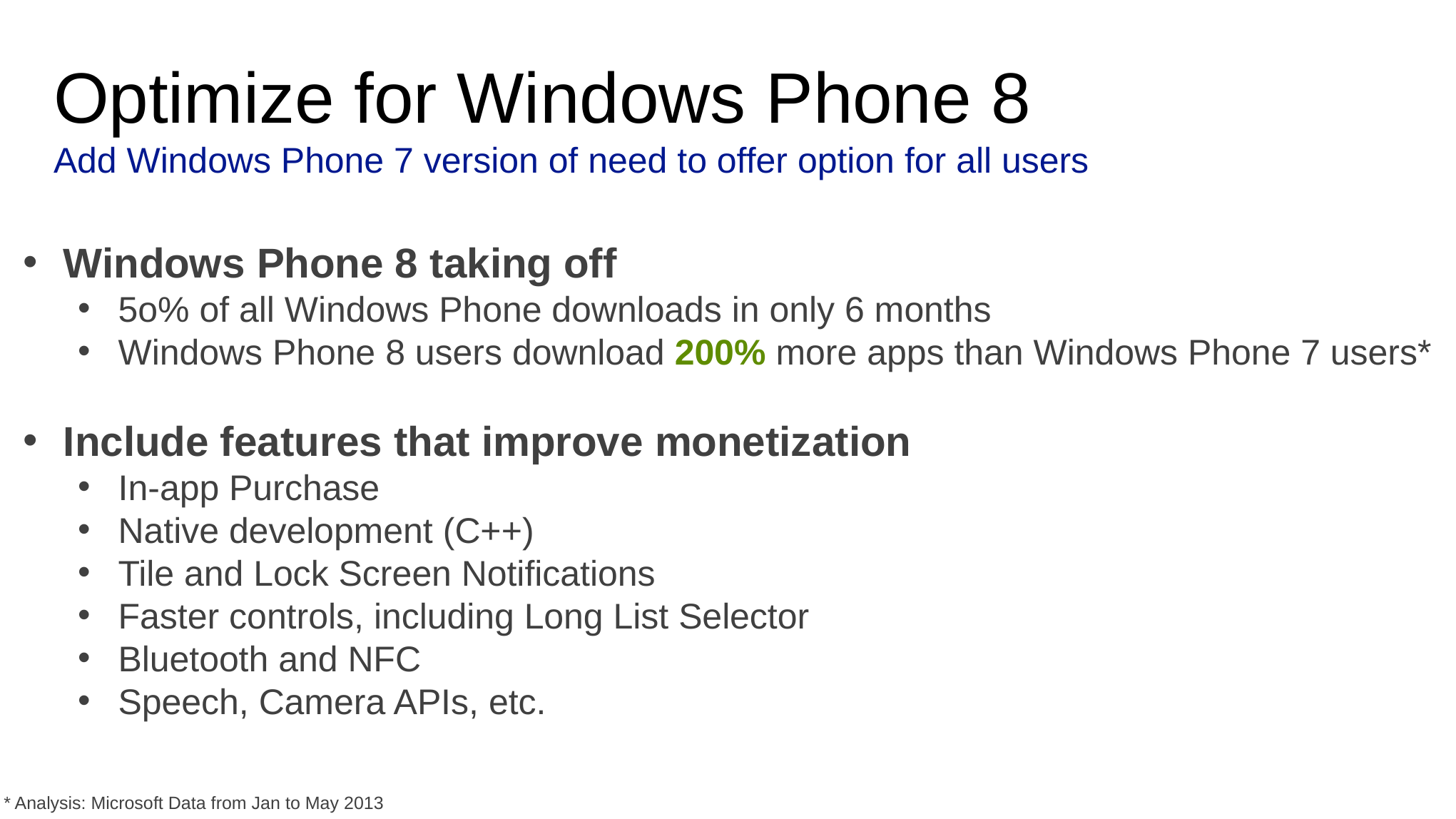

# Optimize for Windows Phone 8 Add Windows Phone 7 version of need to offer option for all users
Windows Phone 8 taking off
5o% of all Windows Phone downloads in only 6 months
Windows Phone 8 users download 200% more apps than Windows Phone 7 users*

Include features that improve monetization
In-app Purchase
Native development (C++)
Tile and Lock Screen Notifications
Faster controls, including Long List Selector
Bluetooth and NFC
Speech, Camera APIs, etc.
* Analysis: Microsoft Data from Jan to May 2013